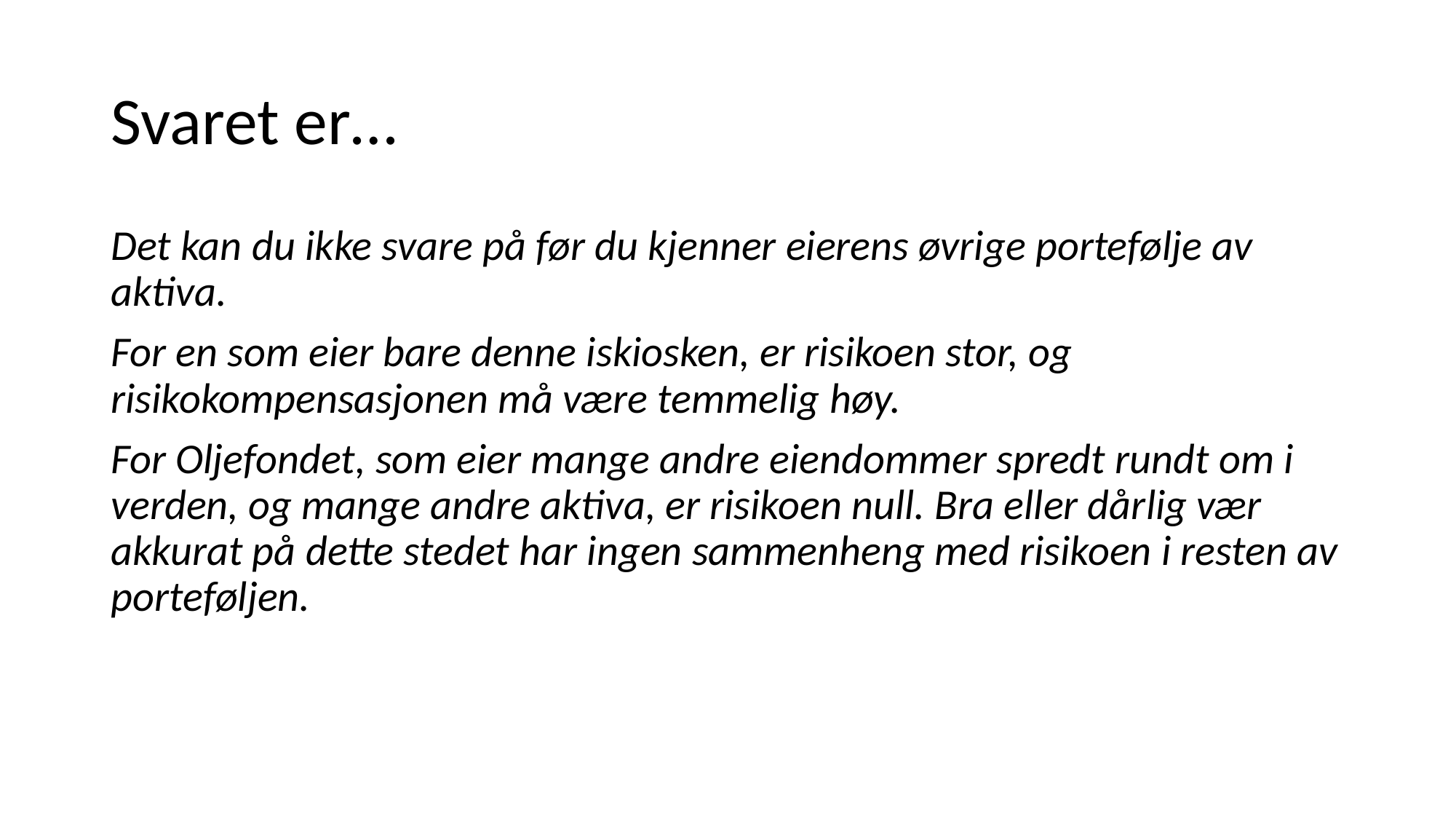

# Svaret er…
Det kan du ikke svare på før du kjenner eierens øvrige portefølje av aktiva.
For en som eier bare denne iskiosken, er risikoen stor, og risikokompensasjonen må være temmelig høy.
For Oljefondet, som eier mange andre eiendommer spredt rundt om i verden, og mange andre aktiva, er risikoen null. Bra eller dårlig vær akkurat på dette stedet har ingen sammenheng med risikoen i resten av porteføljen.